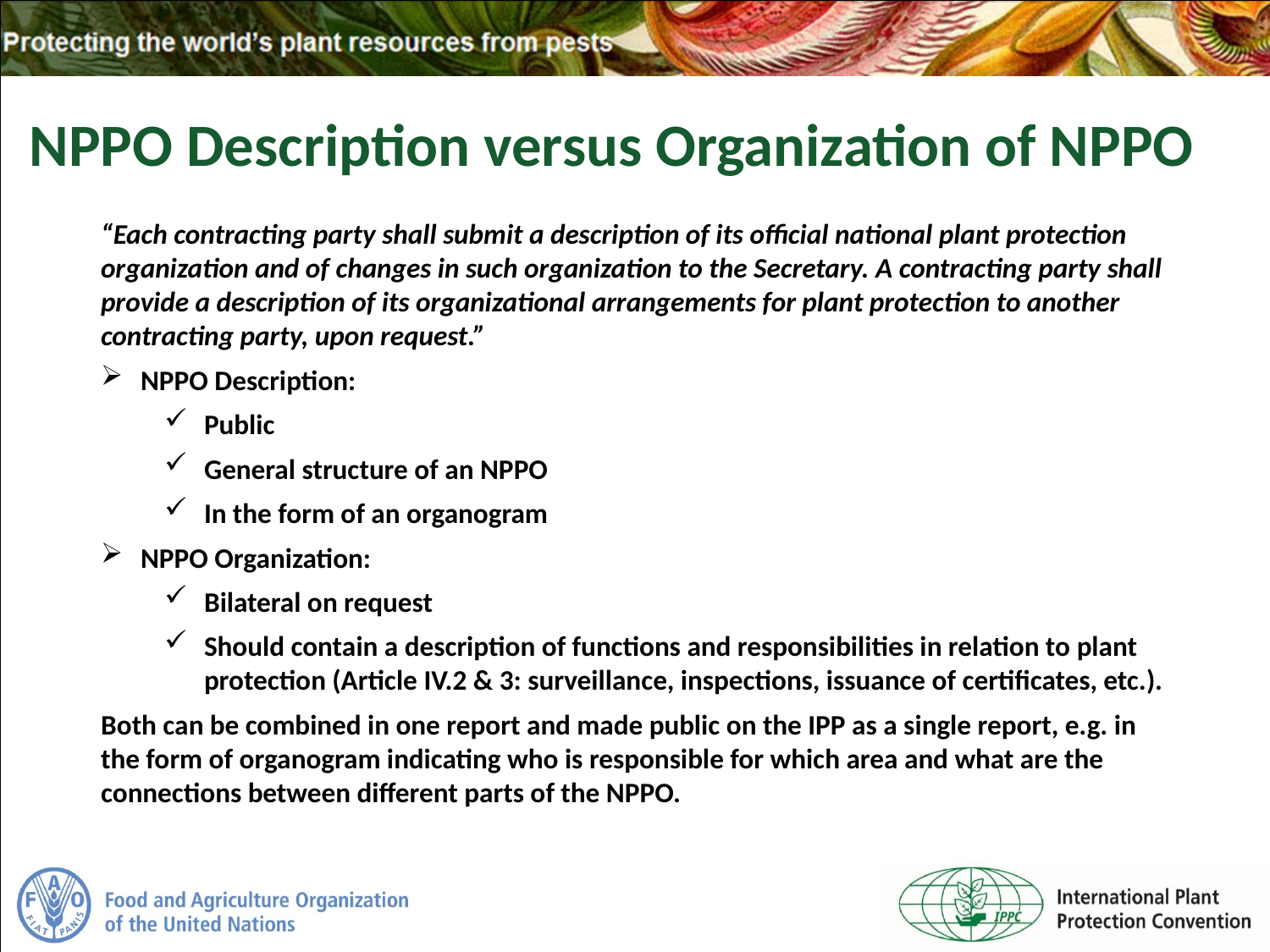

NPPO Description versus Organization of NPPO
“Each contracting party shall submit a description of its official national plant protection organization and of changes in such organization to the Secretary. A contracting party shall provide a description of its organizational arrangements for plant protection to another contracting party, upon request.”
NPPO Description:
Public
General structure of an NPPO
In the form of an organogram
NPPO Organization:
Bilateral on request
Should contain a description of functions and responsibilities in relation to plant protection (Article IV.2 & 3: surveillance, inspections, issuance of certificates, etc.).
Both can be combined in one report and made public on the IPP as a single report, e.g. in the form of organogram indicating who is responsible for which area and what are the connections between different parts of the NPPO.